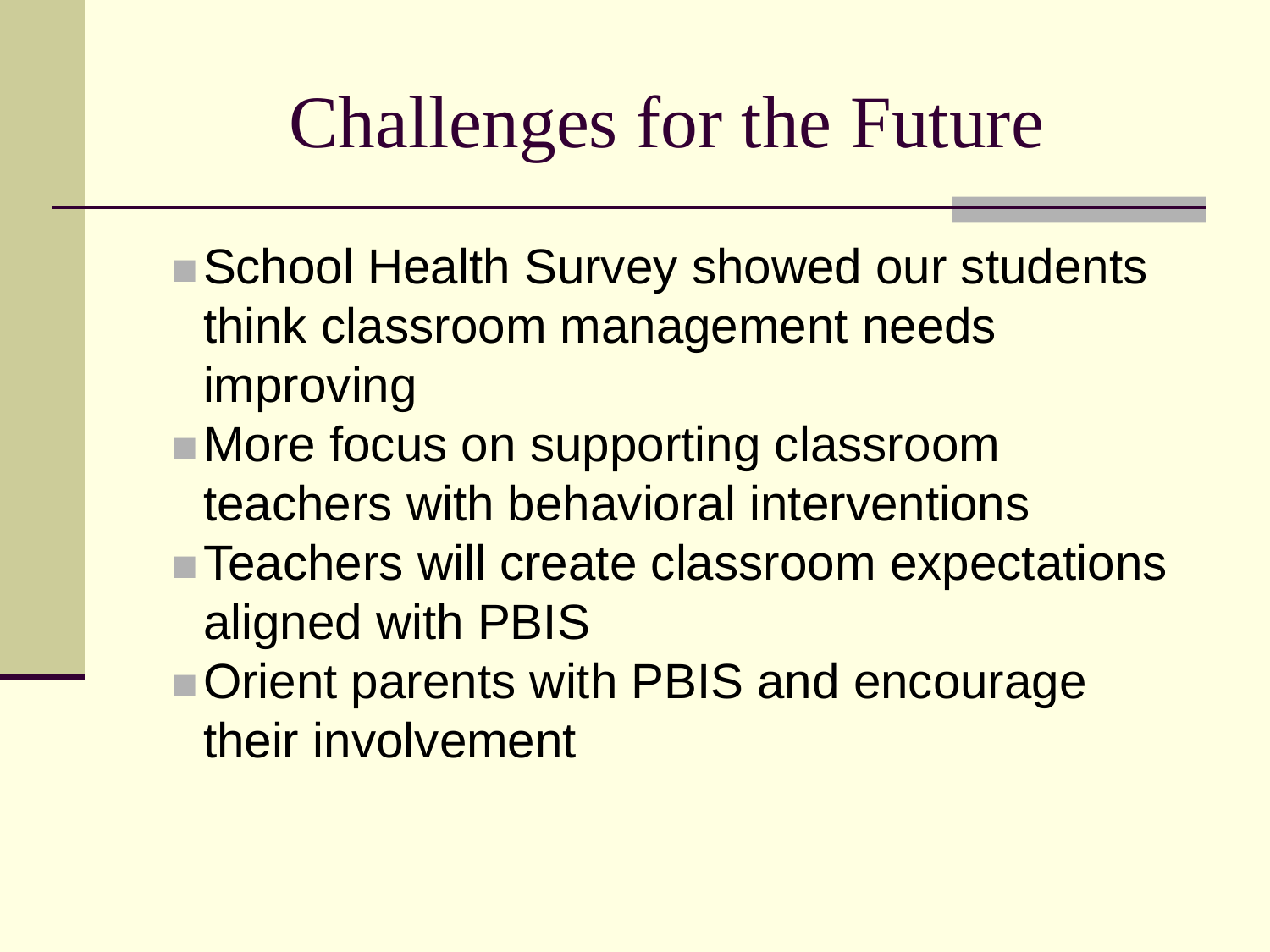

# Challenges for the Future
School Health Survey showed our students think classroom management needs improving
More focus on supporting classroom teachers with behavioral interventions
Teachers will create classroom expectations aligned with PBIS
Orient parents with PBIS and encourage their involvement